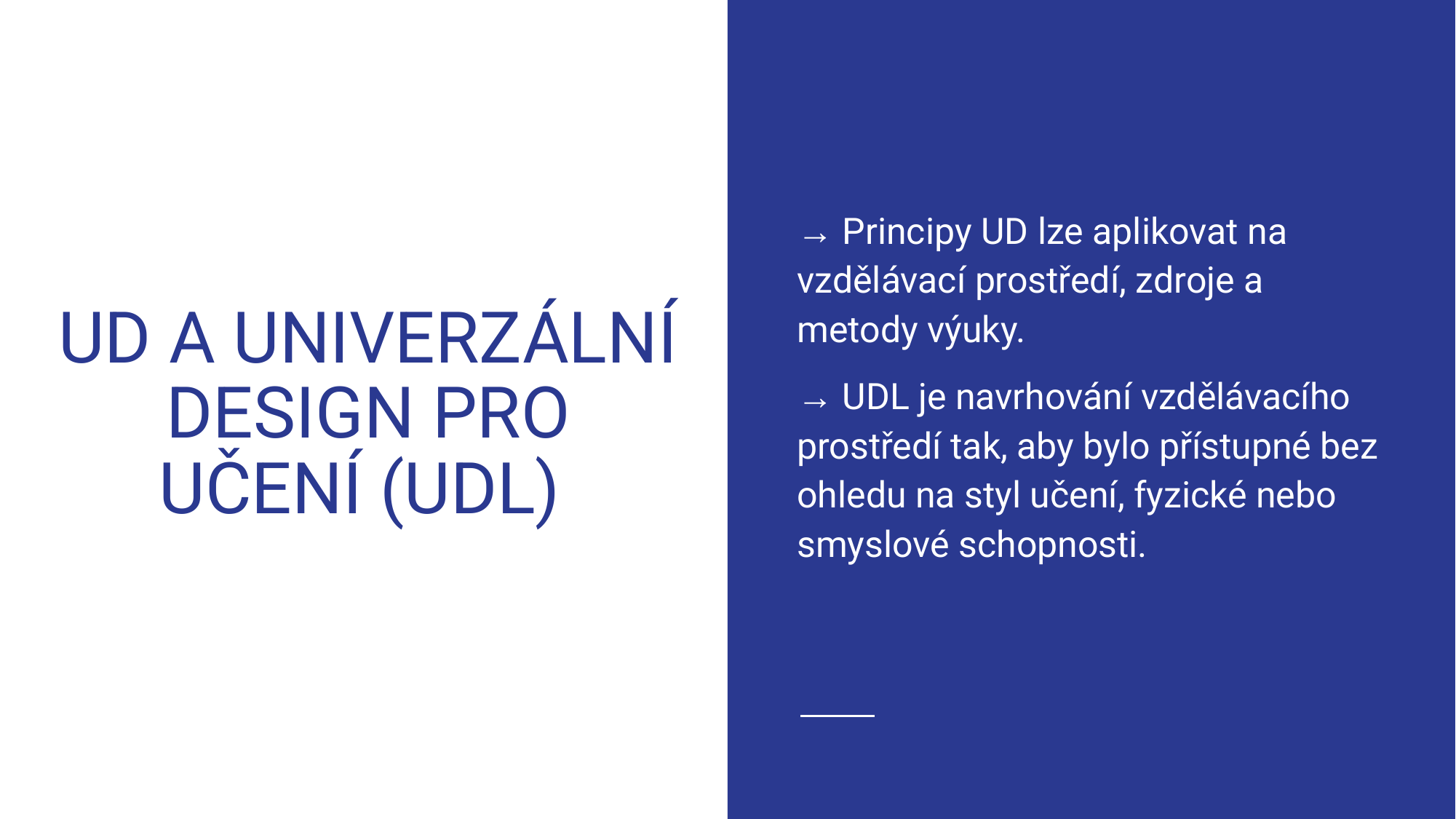

→ Principy UD lze aplikovat na vzdělávací prostředí, zdroje a metody výuky.
→ UDL je navrhování vzdělávacího prostředí tak, aby bylo přístupné bez ohledu na styl učení, fyzické nebo smyslové schopnosti.
# UD A UNIVERZÁLNÍ DESIGN PRO UČENÍ (UDL)